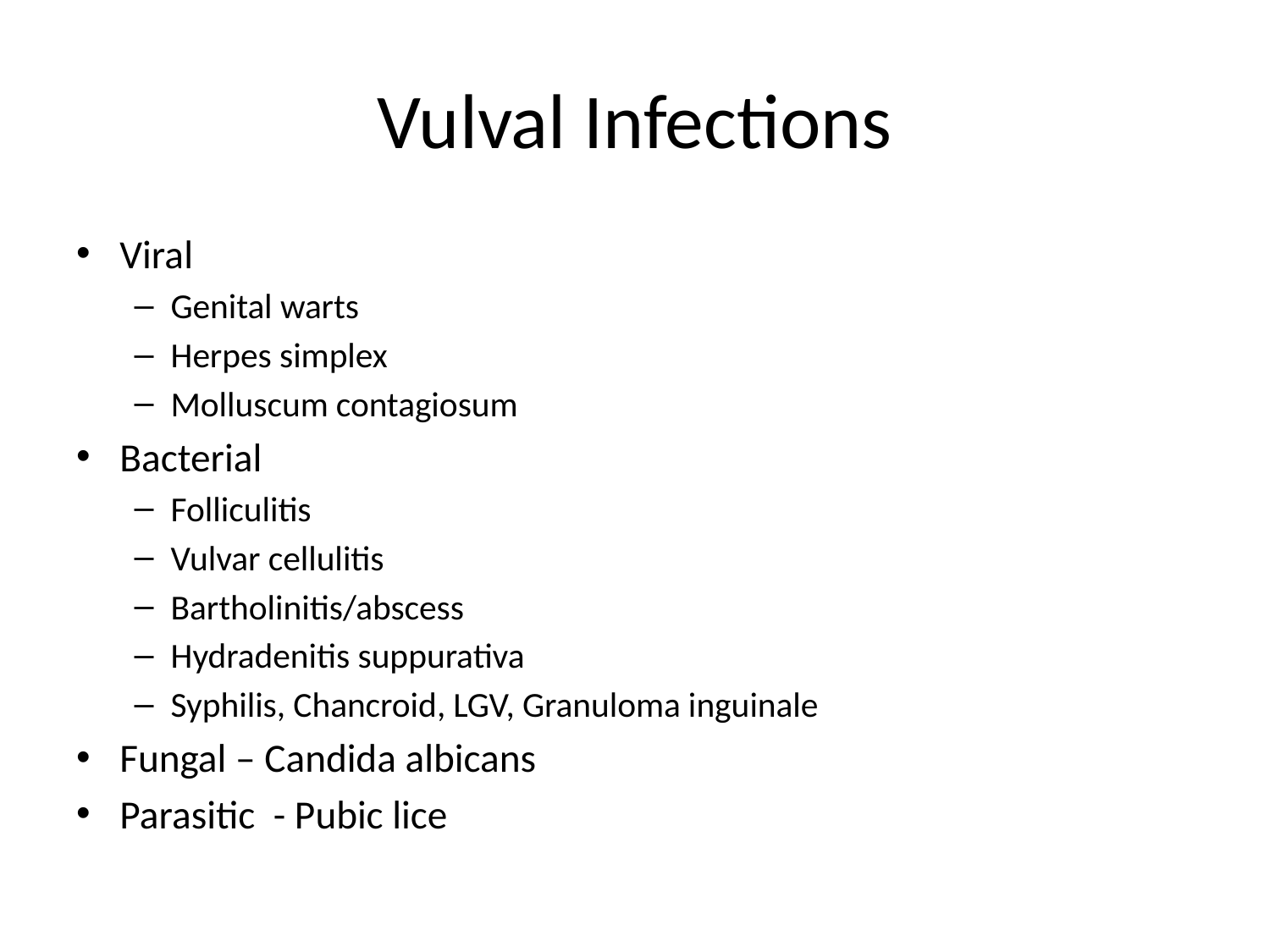

# Vulval Infections
Viral
Genital warts
Herpes simplex
Molluscum contagiosum
Bacterial
Folliculitis
Vulvar cellulitis
Bartholinitis/abscess
Hydradenitis suppurativa
Syphilis, Chancroid, LGV, Granuloma inguinale
Fungal – Candida albicans
Parasitic  - Pubic lice